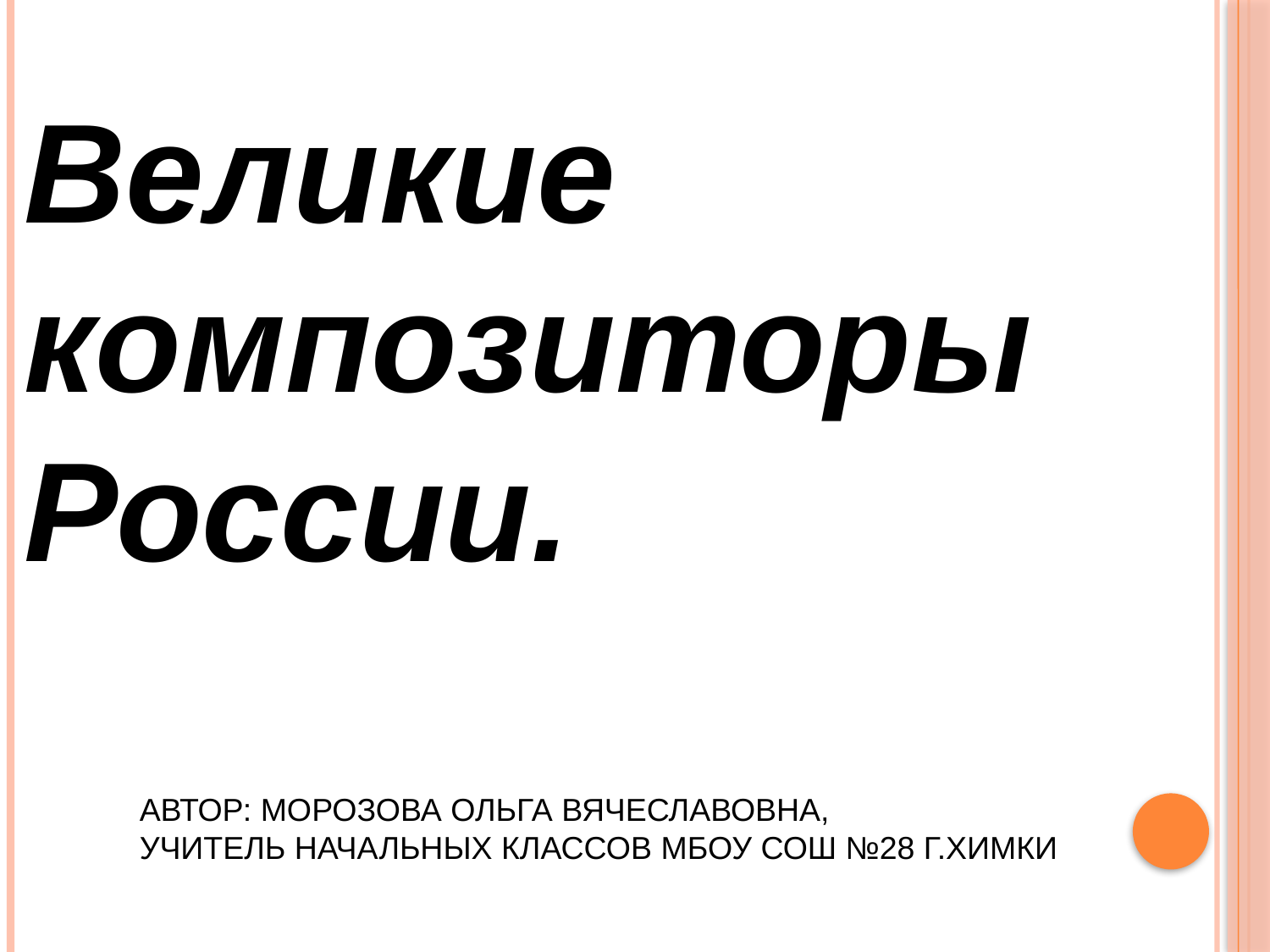

Великие композиторы России.
# Автор: Морозова Ольга Вячеславовна, Учитель начальных классов МБОУ СОШ №28 г.Химки